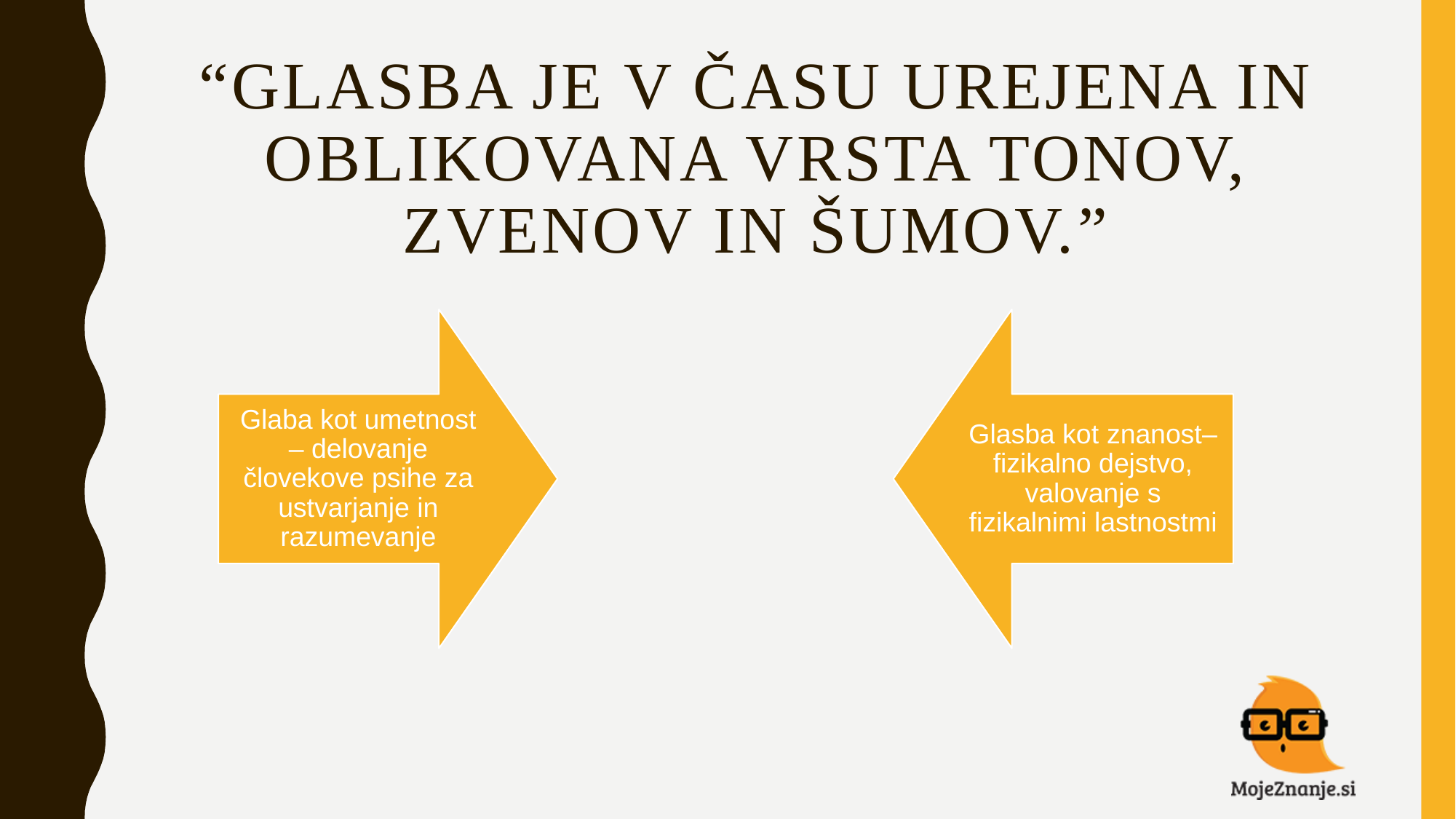

# “Glasba je v času urejena in oblikovana vrsta tonov, zvenov in šumov.”
Glaba kot umetnost – delovanje človekove psihe za ustvarjanje in razumevanje
Glasba kot znanost–fizikalno dejstvo, valovanje s fizikalnimi lastnostmi